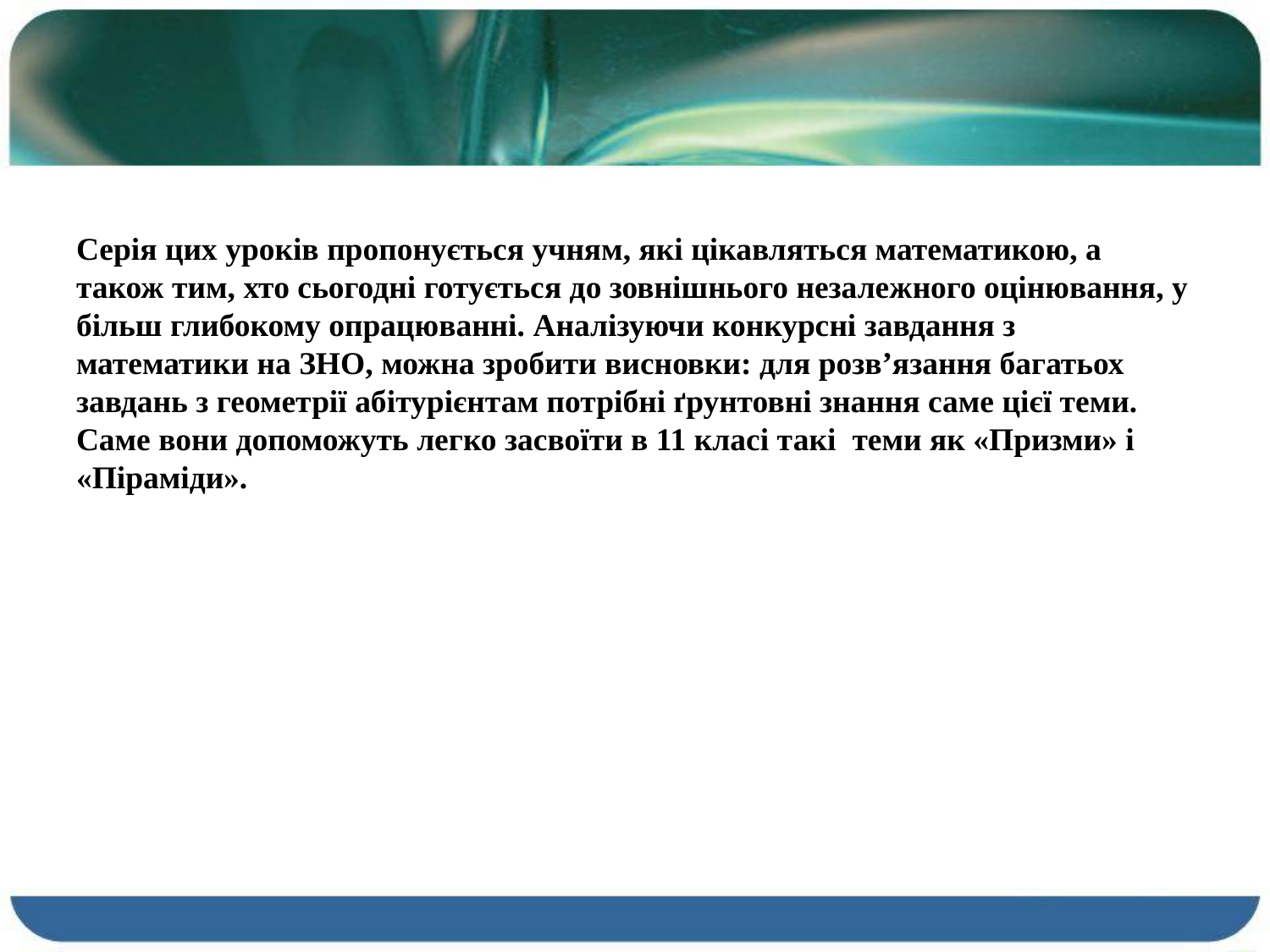

#
Серія цих уроків пропонується учням, які цікавляться математикою, а також тим, хто сьогодні готується до зовнішнього незалежного оцінювання, у більш глибокому опрацюванні. Аналізуючи конкурсні завдання з математики на ЗНО, можна зробити висновки: для розв’язання багатьох завдань з геометрії абітурієнтам потрібні ґрунтовні знання саме цієї теми. Саме вони допоможуть легко засвоїти в 11 класі такі  теми як «Призми» і «Піраміди».